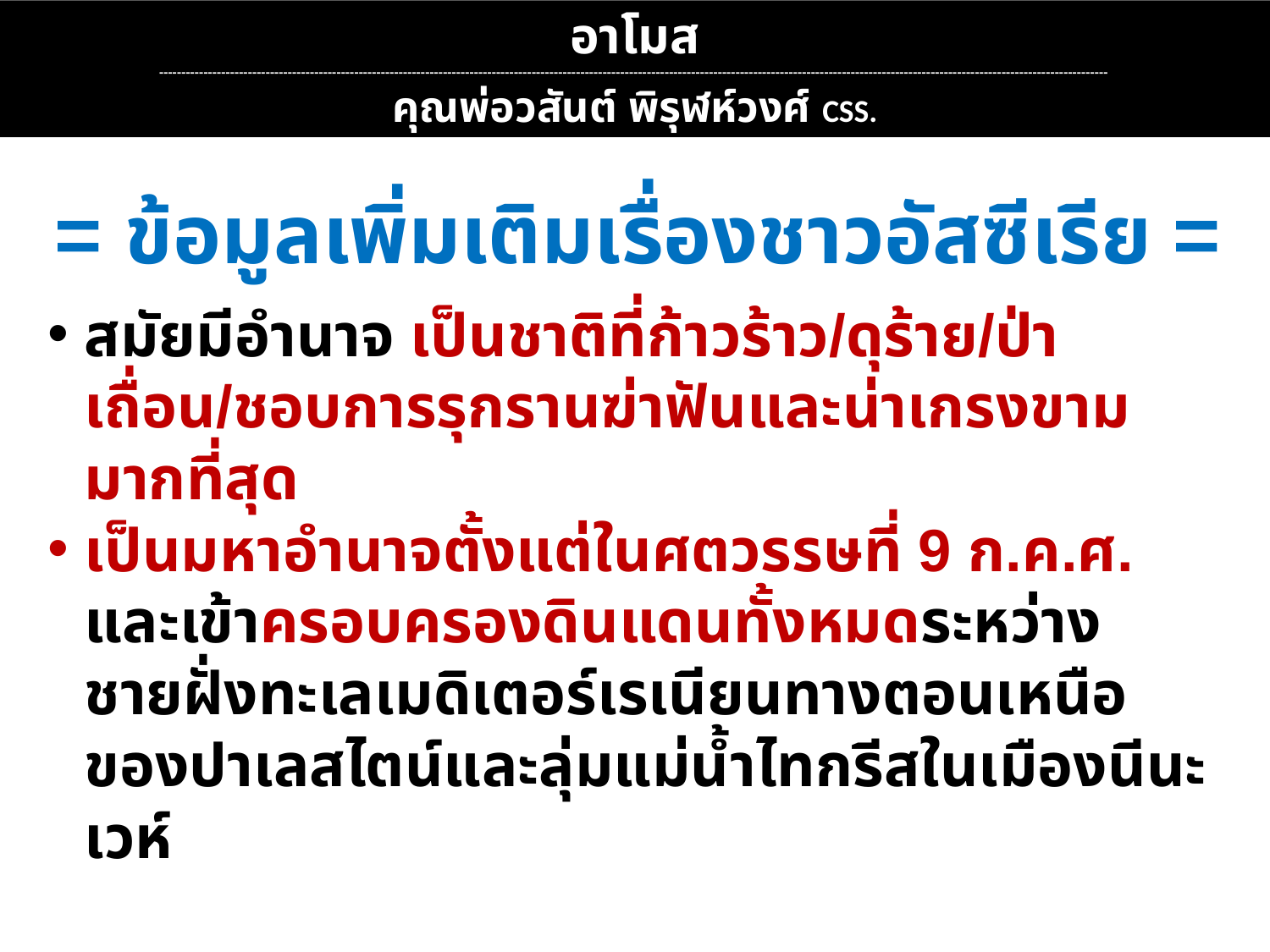

อาโมส
----------------------------------------------------------------------------------------------------------------------------------------------------------------------------------------------------------------------
คุณพ่อวสันต์ พิรุฬห์วงศ์ CSS.
= ข้อมูลเพิ่มเติมเรื่องชาวอัสซีเรีย =
สมัยมีอำนาจ เป็นชาติที่ก้าวร้าว/ดุร้าย/ป่าเถื่อน/ชอบการรุกรานฆ่าฟันและน่าเกรงขามมากที่สุด
เป็นมหาอำนาจตั้งแต่ในศตวรรษที่ 9 ก.ค.ศ. และเข้าครอบครองดินแดนทั้งหมดระหว่างชายฝั่งทะเลเมดิเตอร์เรเนียนทางตอนเหนือของปาเลสไตน์และลุ่มแม่น้ำไทกรีสในเมืองนีนะเวห์